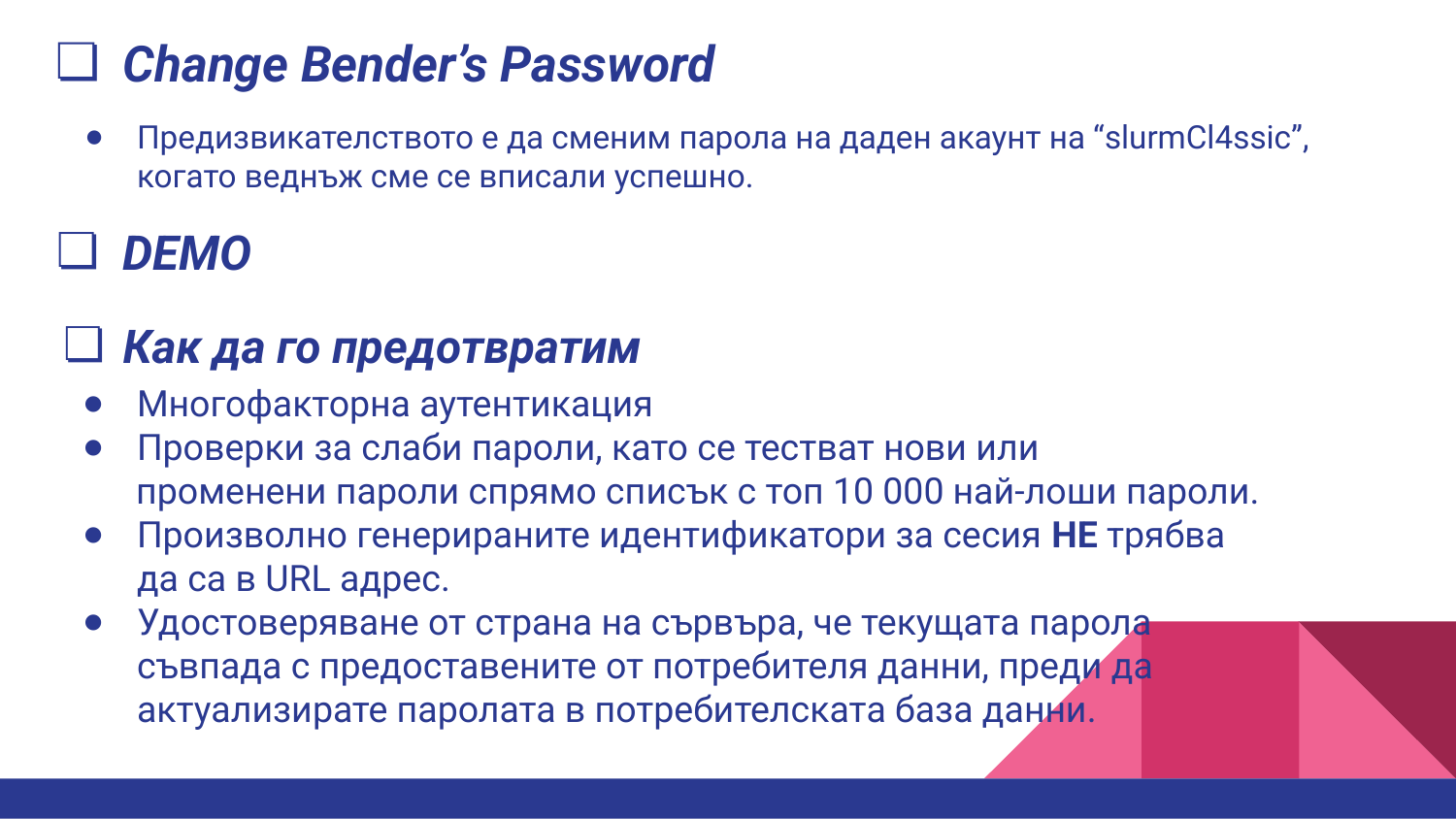

# Change Bender’s Password
Предизвикателството е да сменим парола на даден акаунт на “slurmCl4ssic”, когато веднъж сме се вписали успешно.

DEMO
Как да го предотвратим

Многофакторна аутентикация
Проверки за слаби пароли, като се тестват нови или
        променени пароли спрямо списък с топ 10 000 най-лоши пароли.
Произволно генерираните идентификатори за сесия НЕ трябва да са в URL адрес.
Удостоверяване от страна на сървъра, че текущата парола съвпада с предоставените от потребителя данни, преди да актуализирате паролата в потребителската база данни.